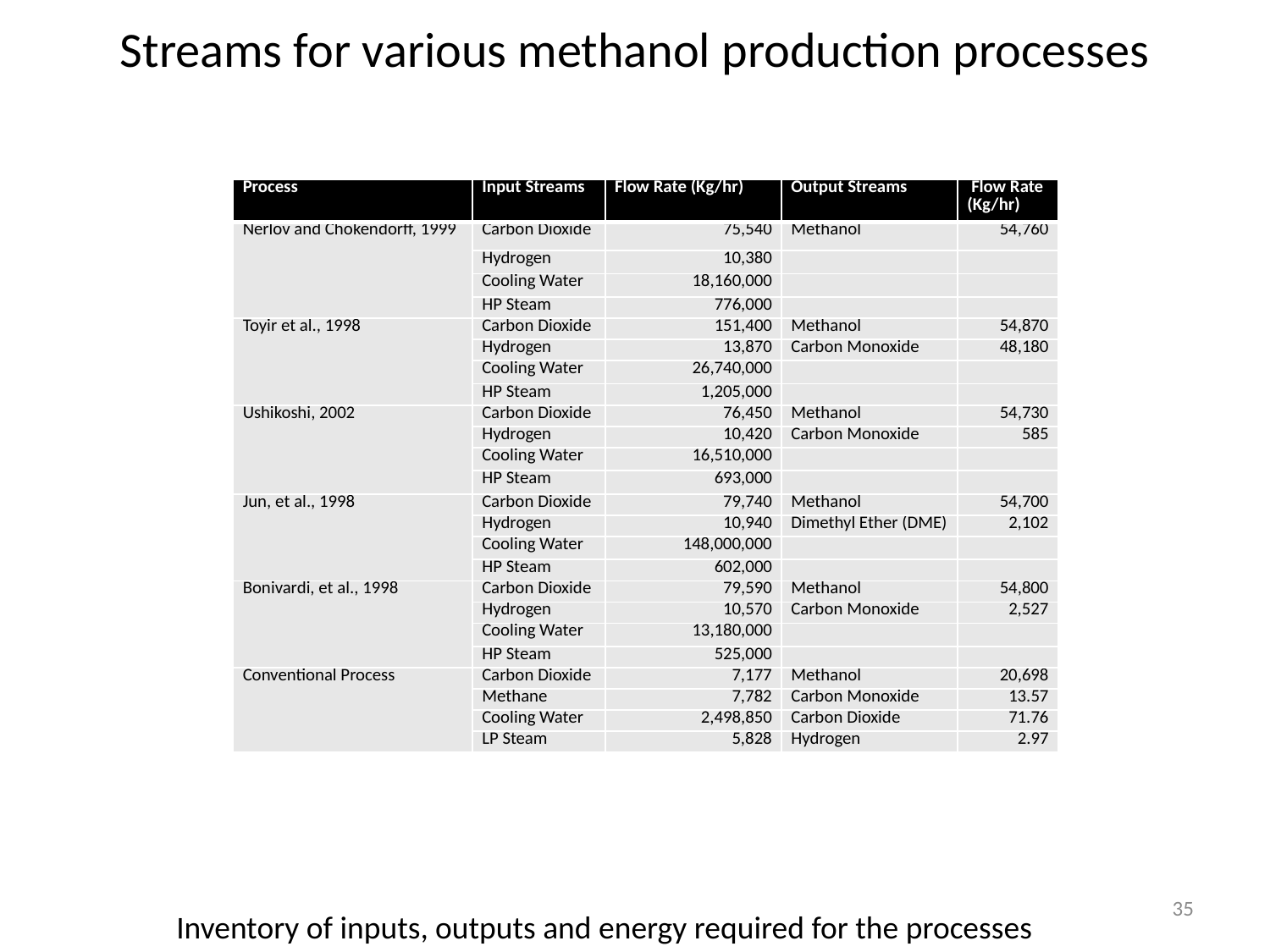

# Streams for various methanol production processes
| Process | Input Streams | Flow Rate (Kg/hr) | Output Streams | Flow Rate (Kg/hr) |
| --- | --- | --- | --- | --- |
| Nerlov and Chokendorff, 1999 | Carbon Dioxide | 75,540 | Methanol | 54,760 |
|  | Hydrogen | 10,380 |  |  |
|  | Cooling Water | 18,160,000 |  |  |
|  | HP Steam | 776,000 |  |  |
| Toyir et al., 1998 | Carbon Dioxide | 151,400 | Methanol | 54,870 |
|  | Hydrogen | 13,870 | Carbon Monoxide | 48,180 |
|  | Cooling Water | 26,740,000 |  |  |
|  | HP Steam | 1,205,000 |  |  |
| Ushikoshi, 2002 | Carbon Dioxide | 76,450 | Methanol | 54,730 |
|  | Hydrogen | 10,420 | Carbon Monoxide | 585 |
|  | Cooling Water | 16,510,000 |  |  |
|  | HP Steam | 693,000 |  |  |
| Jun, et al., 1998 | Carbon Dioxide | 79,740 | Methanol | 54,700 |
|  | Hydrogen | 10,940 | Dimethyl Ether (DME) | 2,102 |
|  | Cooling Water | 148,000,000 |  |  |
|  | HP Steam | 602,000 |  |  |
| Bonivardi, et al., 1998 | Carbon Dioxide | 79,590 | Methanol | 54,800 |
|  | Hydrogen | 10,570 | Carbon Monoxide | 2,527 |
|  | Cooling Water | 13,180,000 |  |  |
|  | HP Steam | 525,000 |  |  |
| Conventional Process | Carbon Dioxide | 7,177 | Methanol | 20,698 |
|  | Methane | 7,782 | Carbon Monoxide | 13.57 |
|  | Cooling Water | 2,498,850 | Carbon Dioxide | 71.76 |
|  | LP Steam | 5,828 | Hydrogen | 2.97 |
35
Inventory of inputs, outputs and energy required for the processes